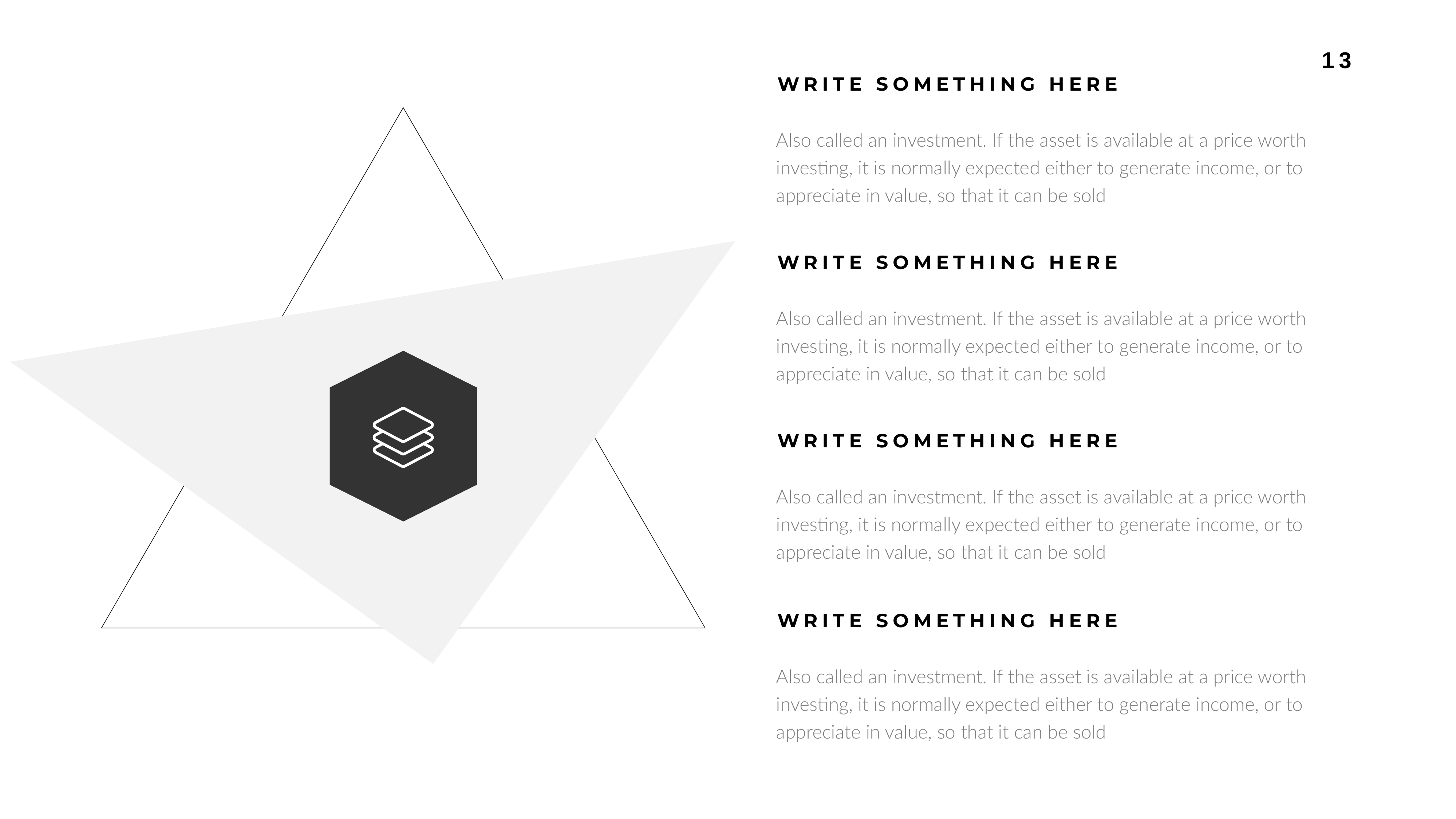

WRITE SOMETHING HERE

Also called an investment. If the asset is available at a price worth investing, it is normally expected either to generate income, or to appreciate in value, so that it can be sold

WRITE SOMETHING HERE
Also called an investment. If the asset is available at a price worth investing, it is normally expected either to generate income, or to appreciate in value, so that it can be sold

WRITE SOMETHING HERE
Also called an investment. If the asset is available at a price worth investing, it is normally expected either to generate income, or to appreciate in value, so that it can be sold
WRITE SOMETHING HERE
Also called an investment. If the asset is available at a price worth investing, it is normally expected either to generate income, or to appreciate in value, so that it can be sold